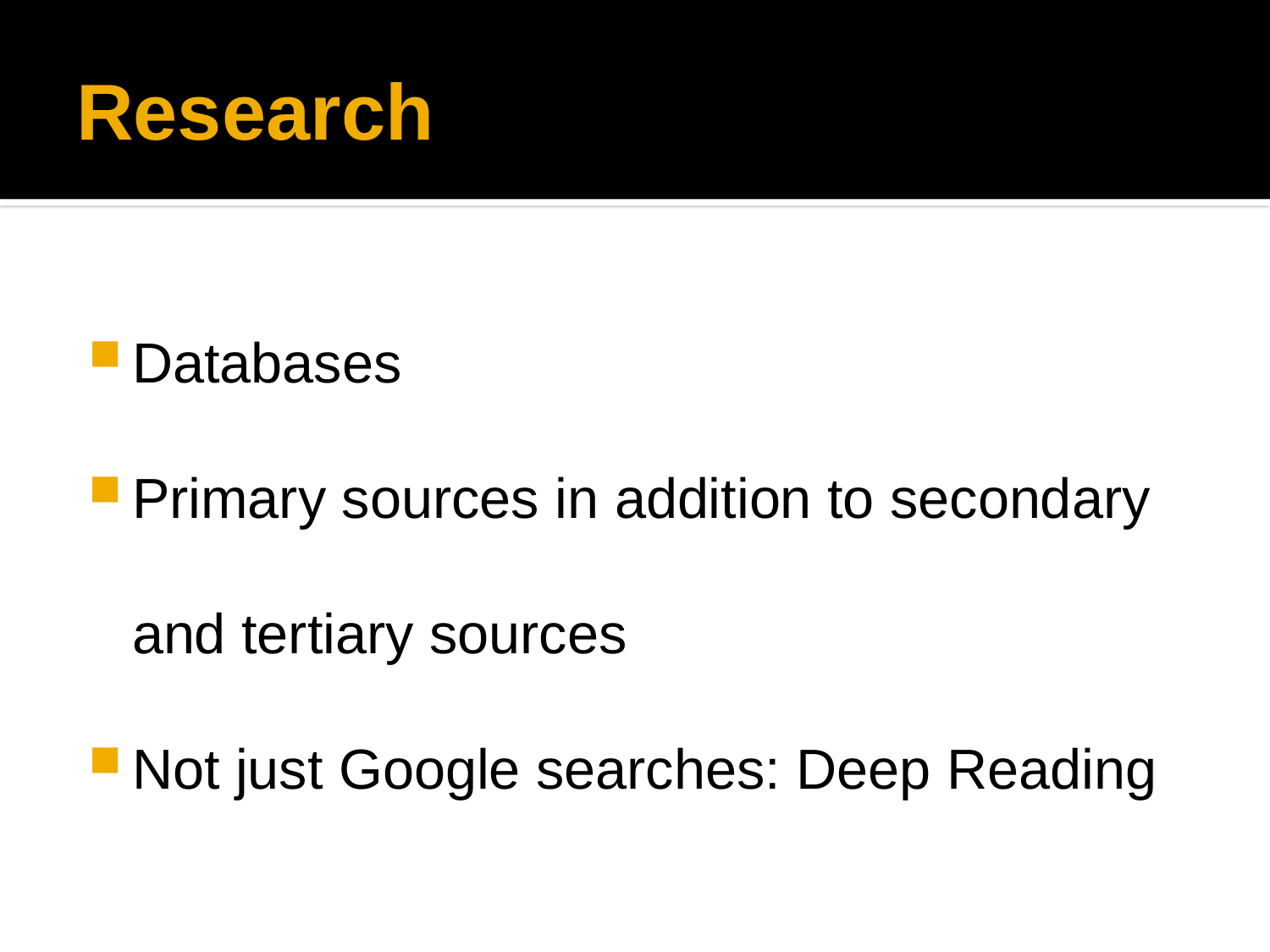

# Research
Databases
Primary sources in addition to secondary and tertiary sources
Not just Google searches: Deep Reading